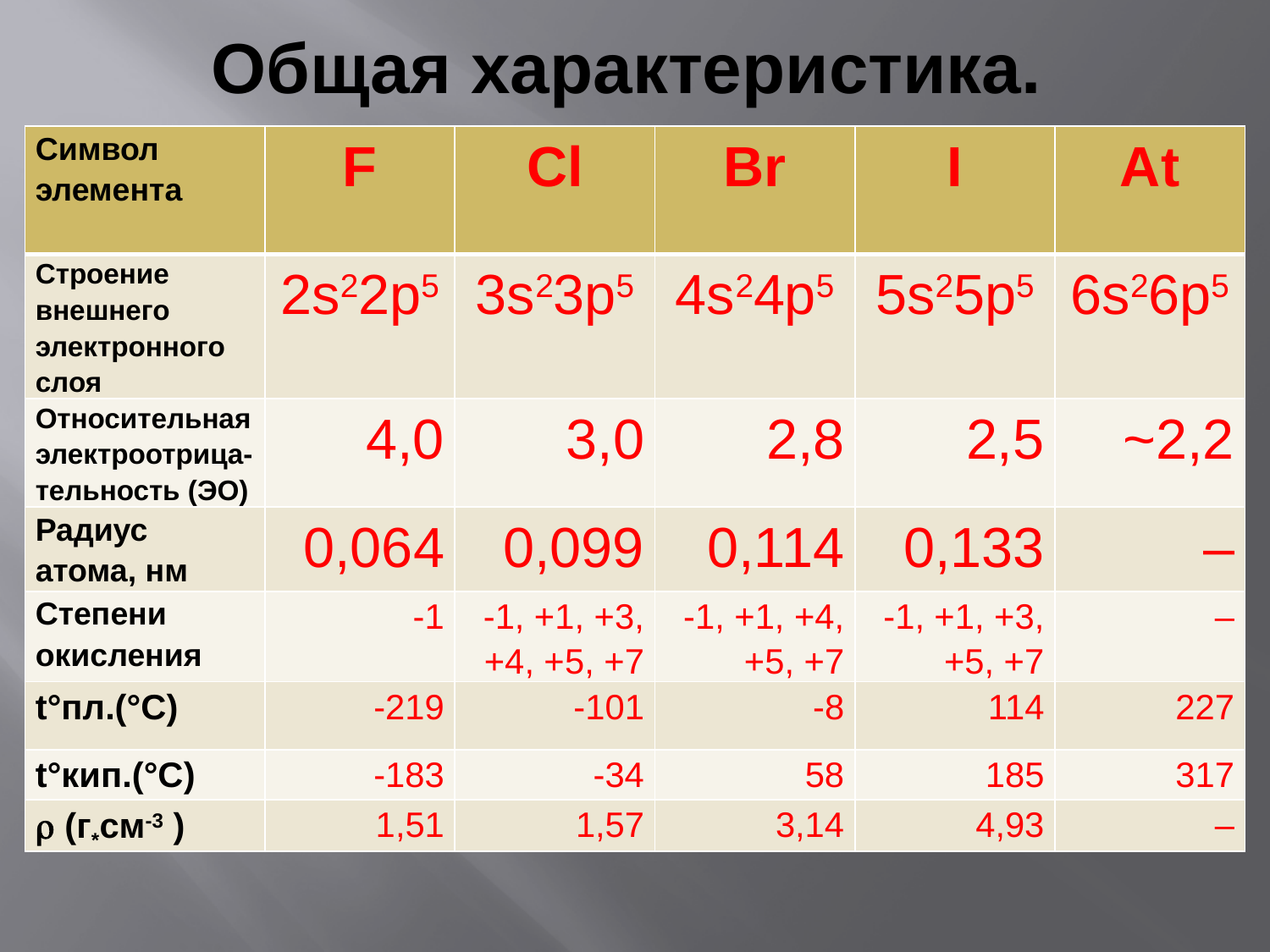

# Общая характеристика.
| Символ элемента | F | Cl | Br | I | At |
| --- | --- | --- | --- | --- | --- |
| Строение внешнего электронного слоя | 2s22p5 | 3s23p5 | 4s24p5 | 5s25p5 | 6s26p5 |
| Относительная электроотрица-тельность (ЭО) | 4,0 | 3,0 | 2,8 | 2,5 | ~2,2 |
| Радиус атома, нм | 0,064 | 0,099 | 0,114 | 0,133 | – |
| Степени окисления | -1 | -1, +1, +3, +4, +5, +7 | -1, +1, +4, +5, +7 | -1, +1, +3, +5, +7 | – |
| t°пл.(°С) | -219 | -101 | -8 | 114 | 227 |
| t°кип.(°С) | -183 | -34 | 58 | 185 | 317 |
| ρ (г\*см-3 ) | 1,51 | 1,57 | 3,14 | 4,93 | – |